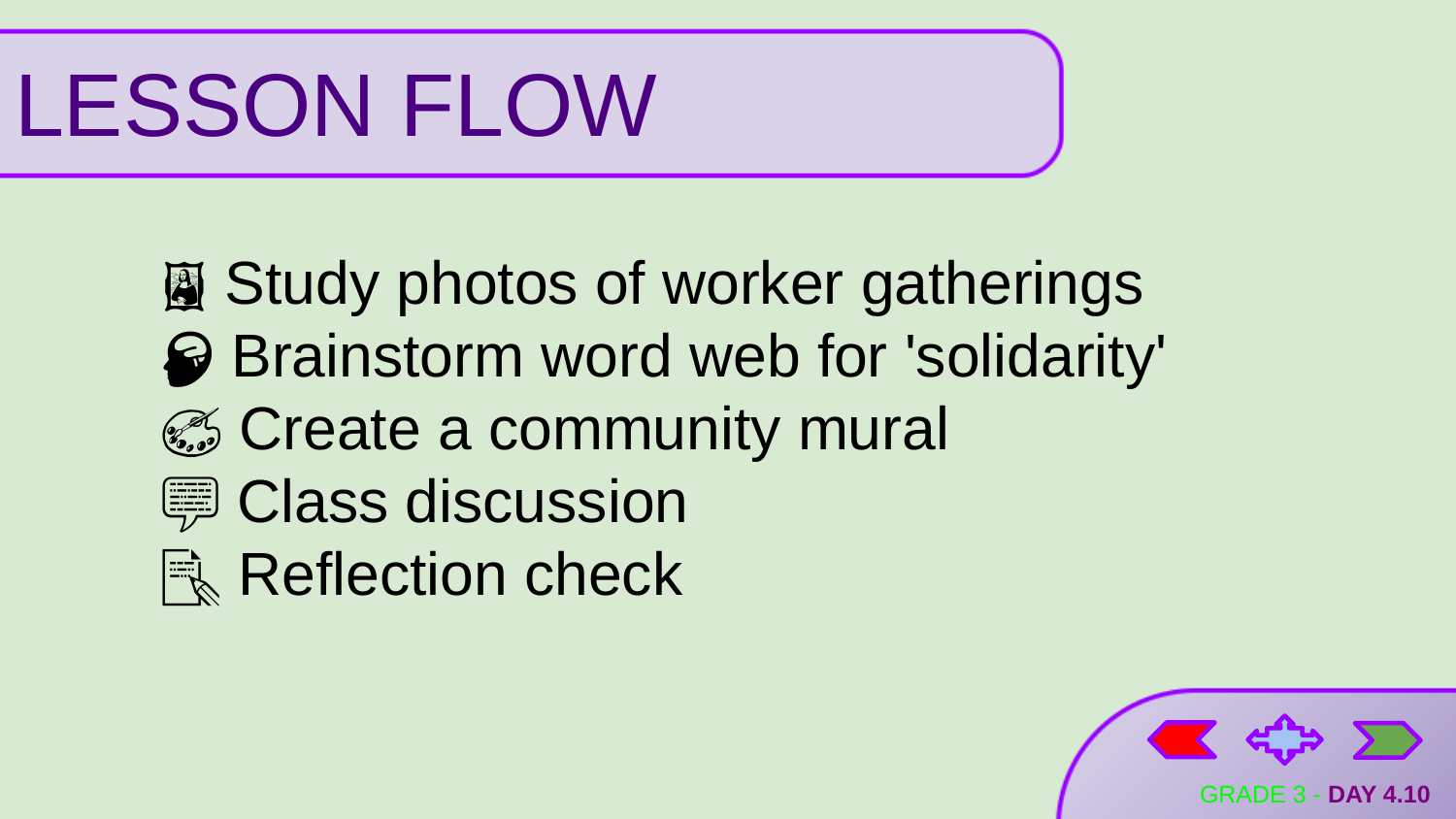

# LESSON FLOW

🖼️ Study photos of worker gatherings
🧠 Brainstorm word web for 'solidarity'
🎨 Create a community mural
💬 Class discussion
📝 Reflection check

GRADE 3 - DAY 4.10